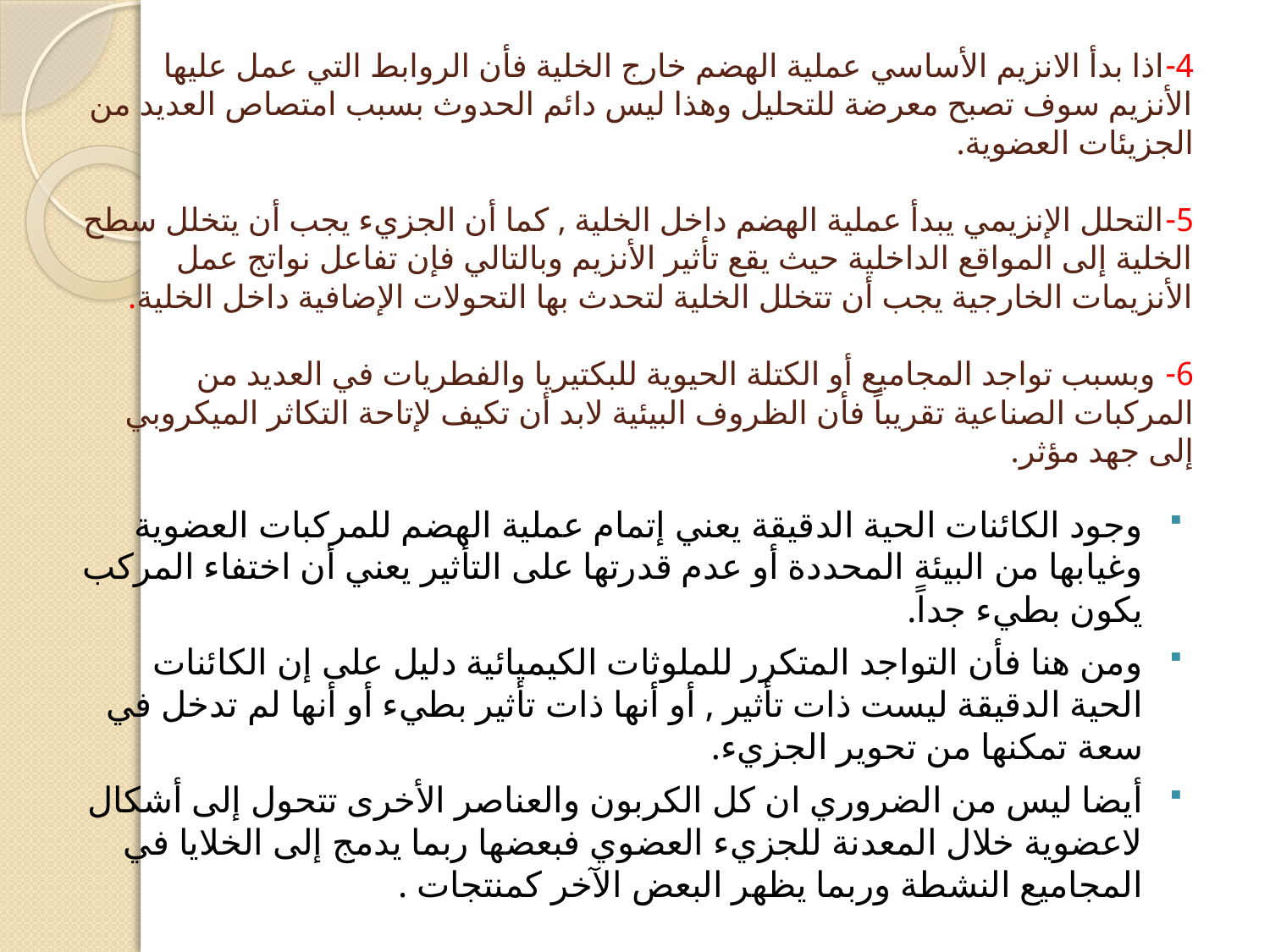

# 4-اذا بدأ الانزيم الأساسي عملية الهضم خارج الخلية فأن الروابط التي عمل عليها الأنزيم سوف تصبح معرضة للتحليل وهذا ليس دائم الحدوث بسبب امتصاص العديد من الجزيئات العضوية. 5-التحلل الإنزيمي يبدأ عملية الهضم داخل الخلية , كما أن الجزيء يجب أن يتخلل سطح الخلية إلى المواقع الداخلية حيث يقع تأثير الأنزيم وبالتالي فإن تفاعل نواتج عمل الأنزيمات الخارجية يجب أن تتخلل الخلية لتحدث بها التحولات الإضافية داخل الخلية. 6- وبسبب تواجد المجاميع أو الكتلة الحيوية للبكتيريا والفطريات في العديد من المركبات الصناعية تقريباً فأن الظروف البيئية لابد أن تكيف لإتاحة التكاثر الميكروبي إلى جهد مؤثر.
وجود الكائنات الحية الدقيقة يعني إتمام عملية الهضم للمركبات العضوية وغيابها من البيئة المحددة أو عدم قدرتها على التأثير يعني أن اختفاء المركب يكون بطيء جداً.
ومن هنا فأن التواجد المتكرر للملوثات الكيميائية دليل على إن الكائنات الحية الدقيقة ليست ذات تأثير , أو أنها ذات تأثير بطيء أو أنها لم تدخل في سعة تمكنها من تحوير الجزيء.
أيضا ليس من الضروري ان كل الكربون والعناصر الأخرى تتحول إلى أشكال لاعضوية خلال المعدنة للجزيء العضوي فبعضها ربما يدمج إلى الخلايا في المجاميع النشطة وربما يظهر البعض الآخر كمنتجات .